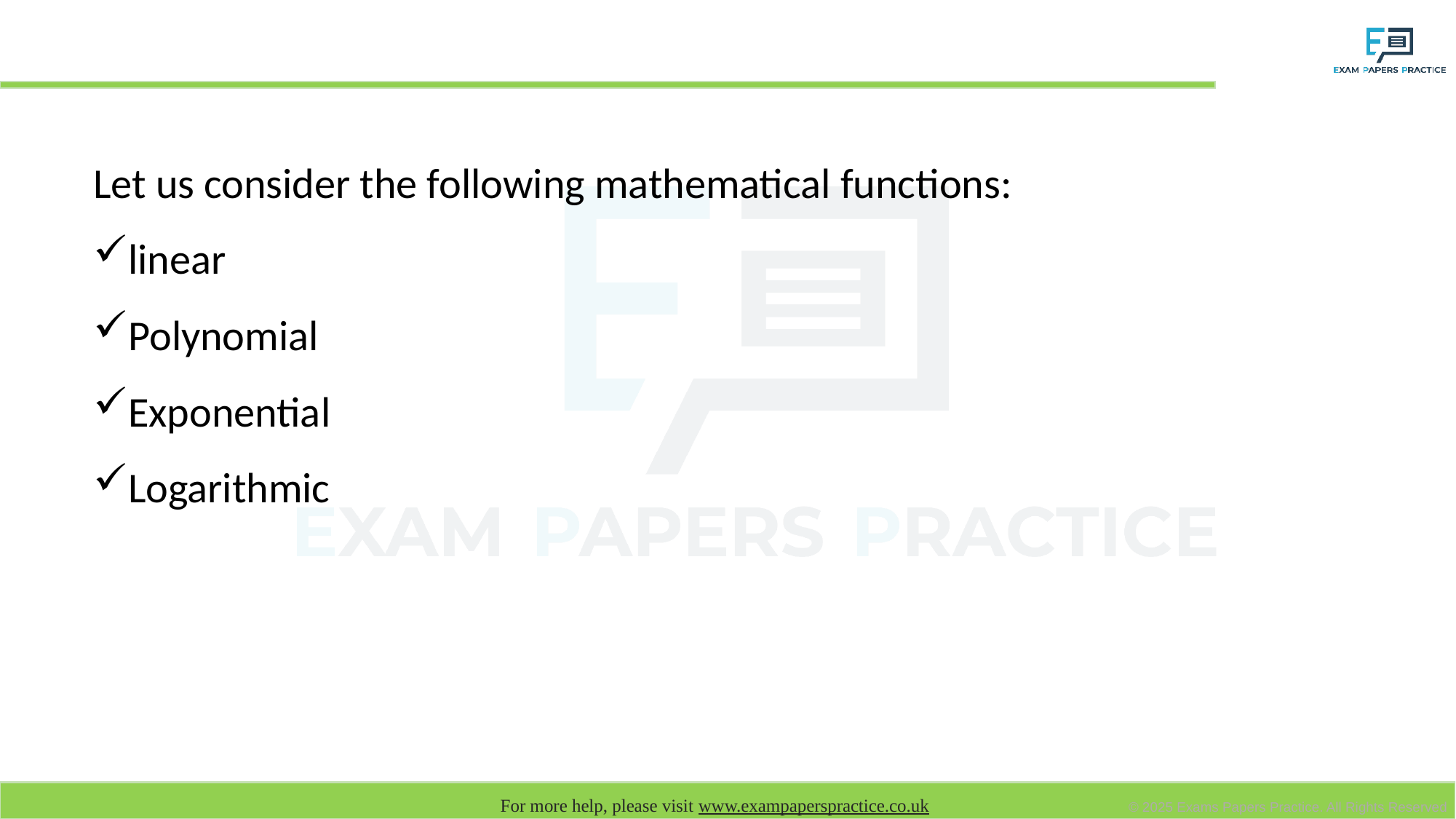

# Function
Let us consider the following mathematical functions:
linear
Polynomial
Exponential
Logarithmic